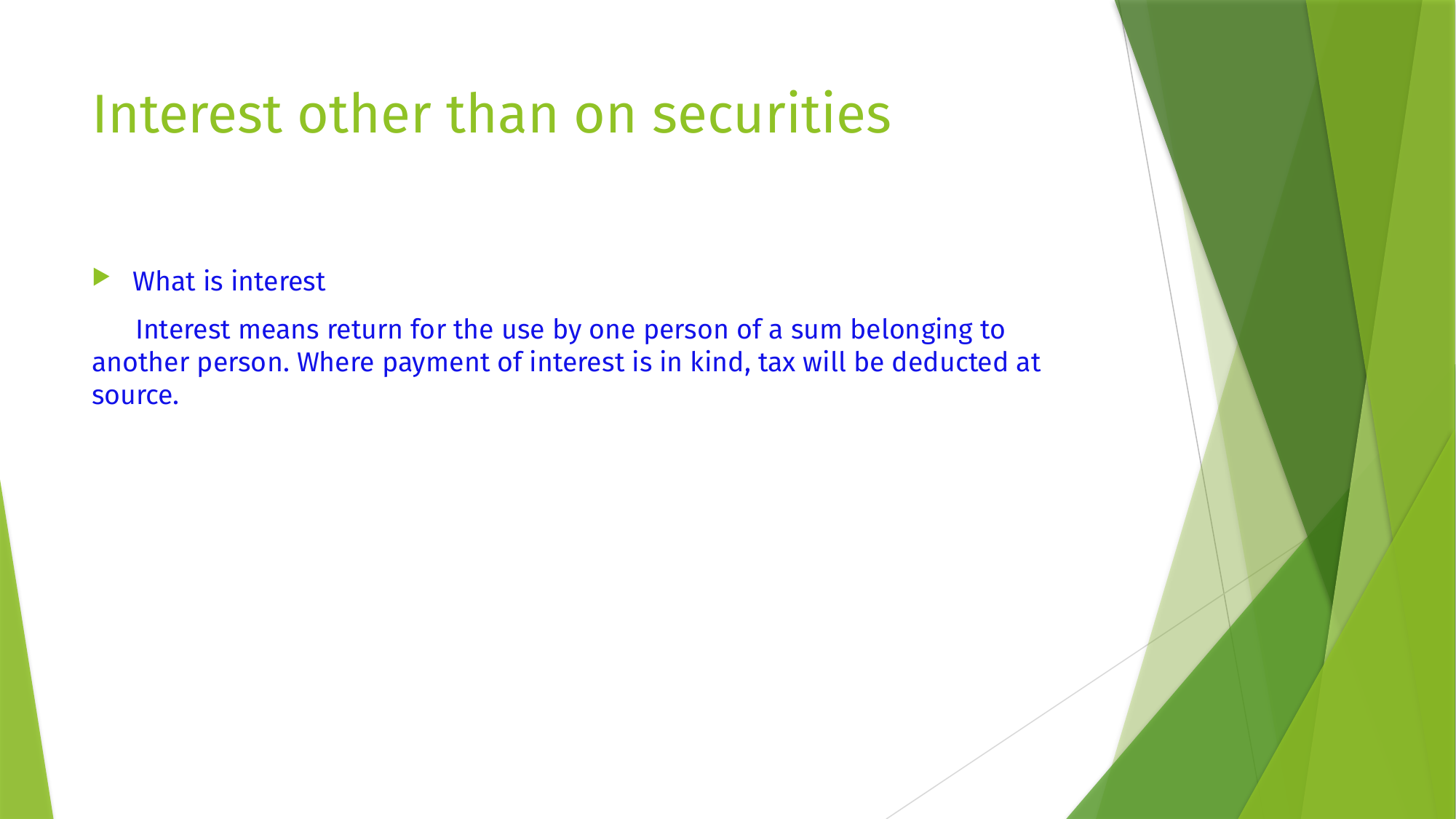

# Interest other than on securities
What is interest
      Interest means return for the use by one person of a sum belonging to another person. Where payment of interest is in kind, tax will be deducted at source.